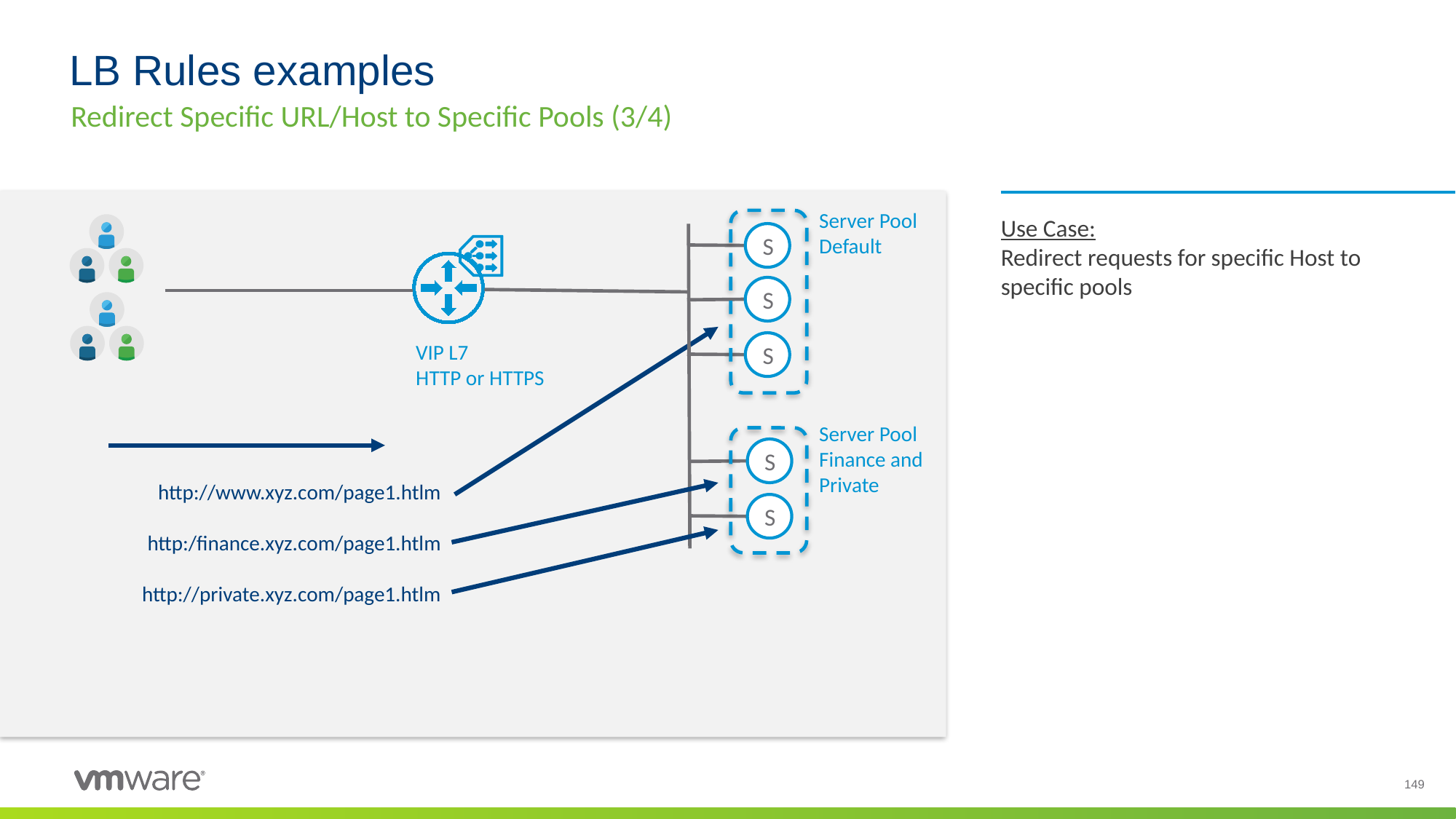

# LB Rules examples
Redirect Specific URL/Host to Specific Pools (3/4)
Use Case:
Redirect requests for specific Host to specific pools
Server Pool Default

S

S
S
VIP L7
HTTP or HTTPS
Server Pool Finance and Private

S
http://www.xyz.com/page1.htlm

http:/finance.xyz.com/page1.htlm

http://private.xyz.com/page1.htlm
S